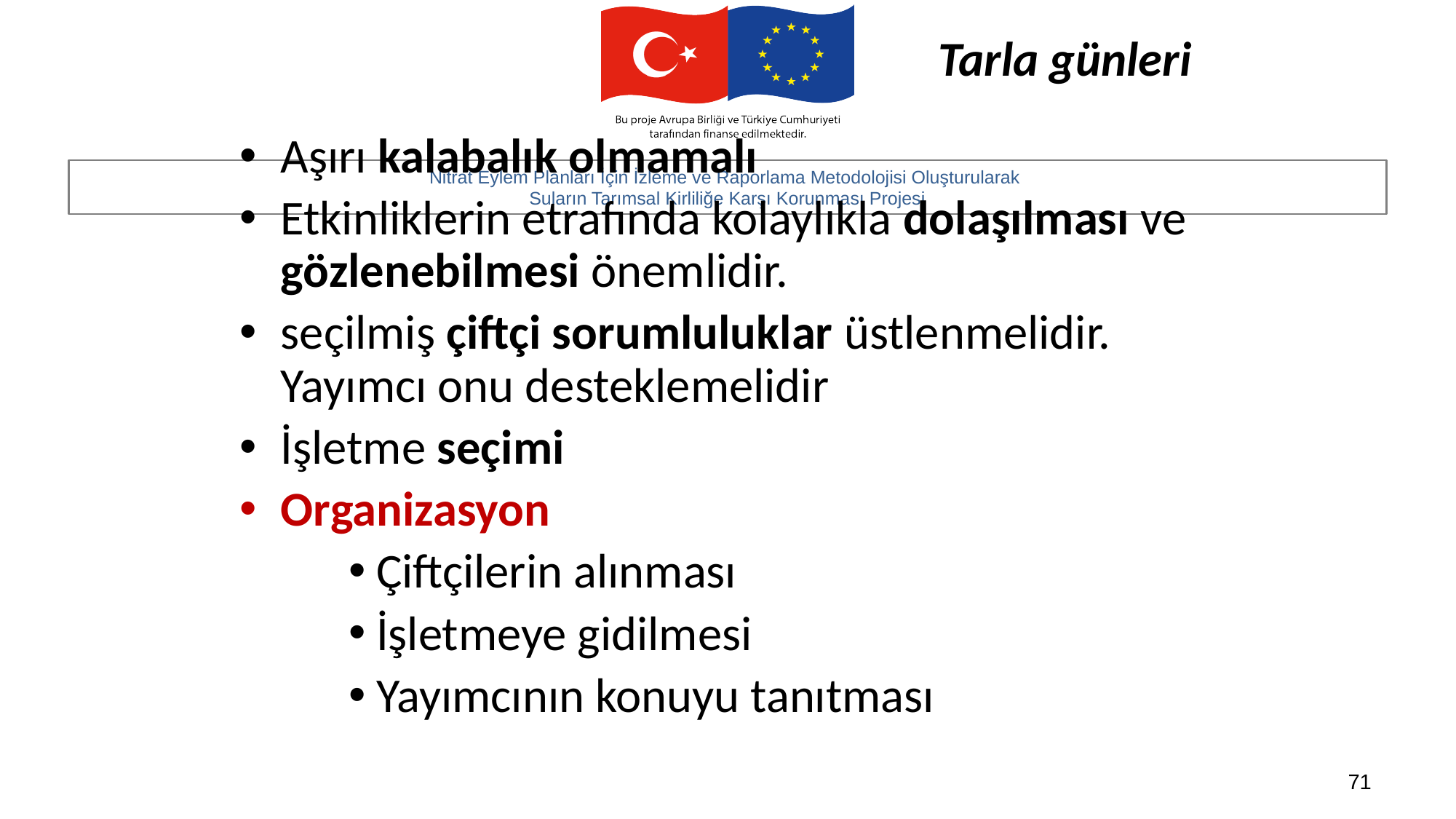

# Tarla günleri
Aşırı kalabalık olmamalı
Etkinliklerin etrafında kolaylıkla dolaşılması ve gözlenebilmesi önemlidir.
seçilmiş çiftçi sorumluluklar üstlenmelidir. Yayımcı onu desteklemelidir
İşletme seçimi
Organizasyon
Çiftçilerin alınması
İşletmeye gidilmesi
Yayımcının konuyu tanıtması
71